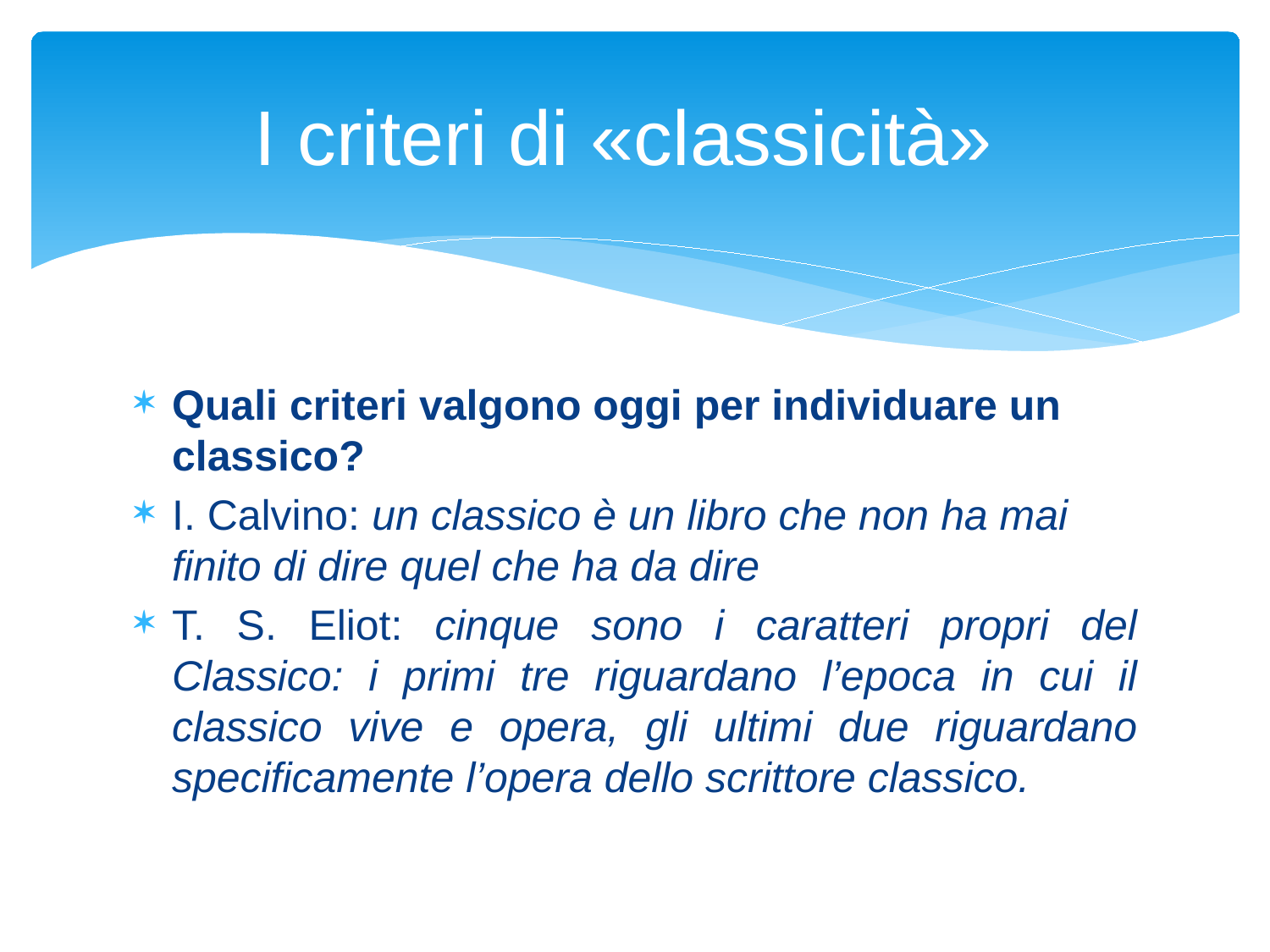

# I criteri di «classicità»
Quali criteri valgono oggi per individuare un classico?
I. Calvino: un classico è un libro che non ha mai finito di dire quel che ha da dire
T. S. Eliot: cinque sono i caratteri propri del Classico: i primi tre riguardano l’epoca in cui il classico vive e opera, gli ultimi due riguardano specificamente l’opera dello scrittore classico.